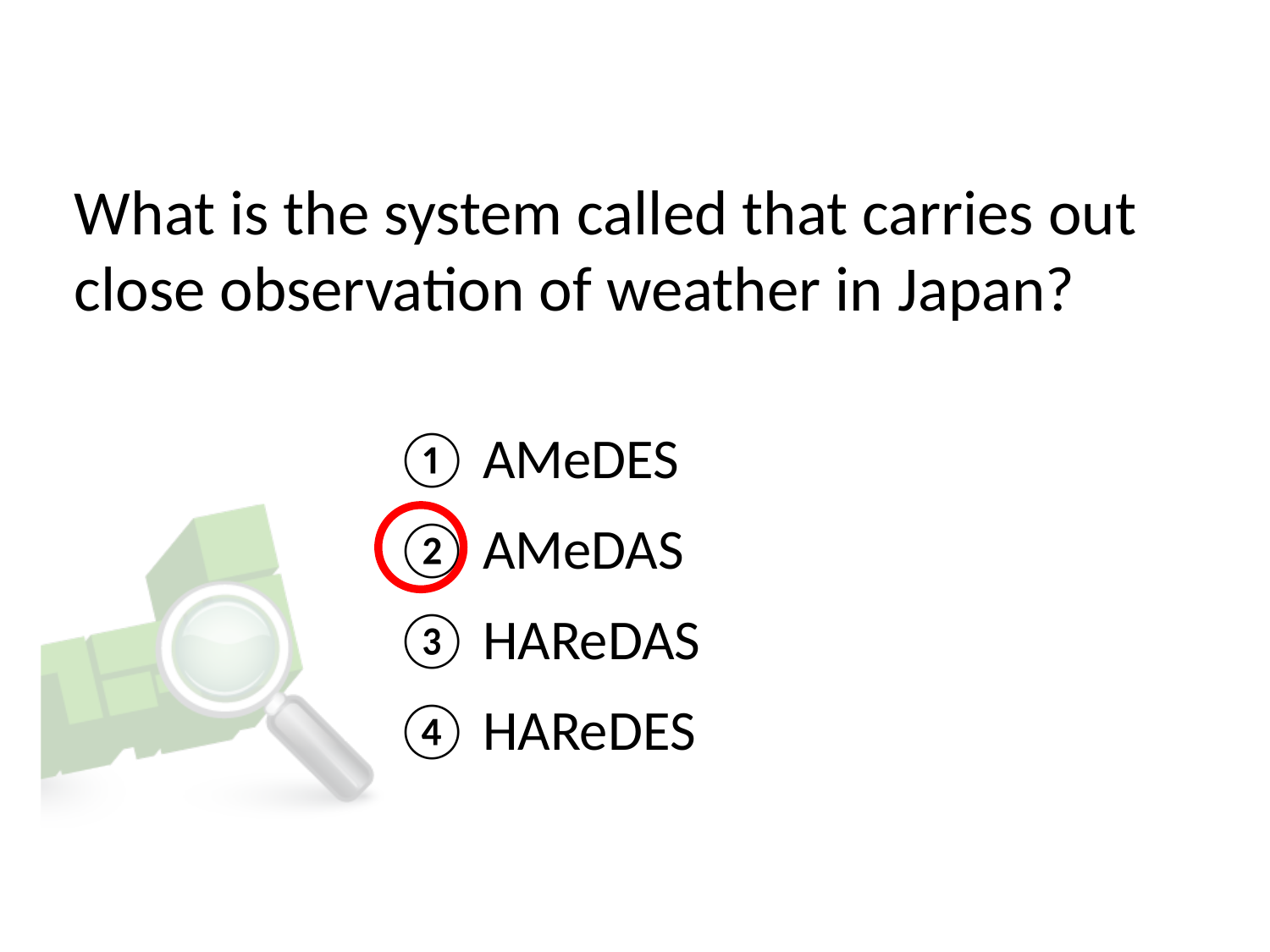

# What is the system called that carries out close observation of weather in Japan?
① AMeDES
② AMeDAS
③ HAReDAS
④ HAReDES